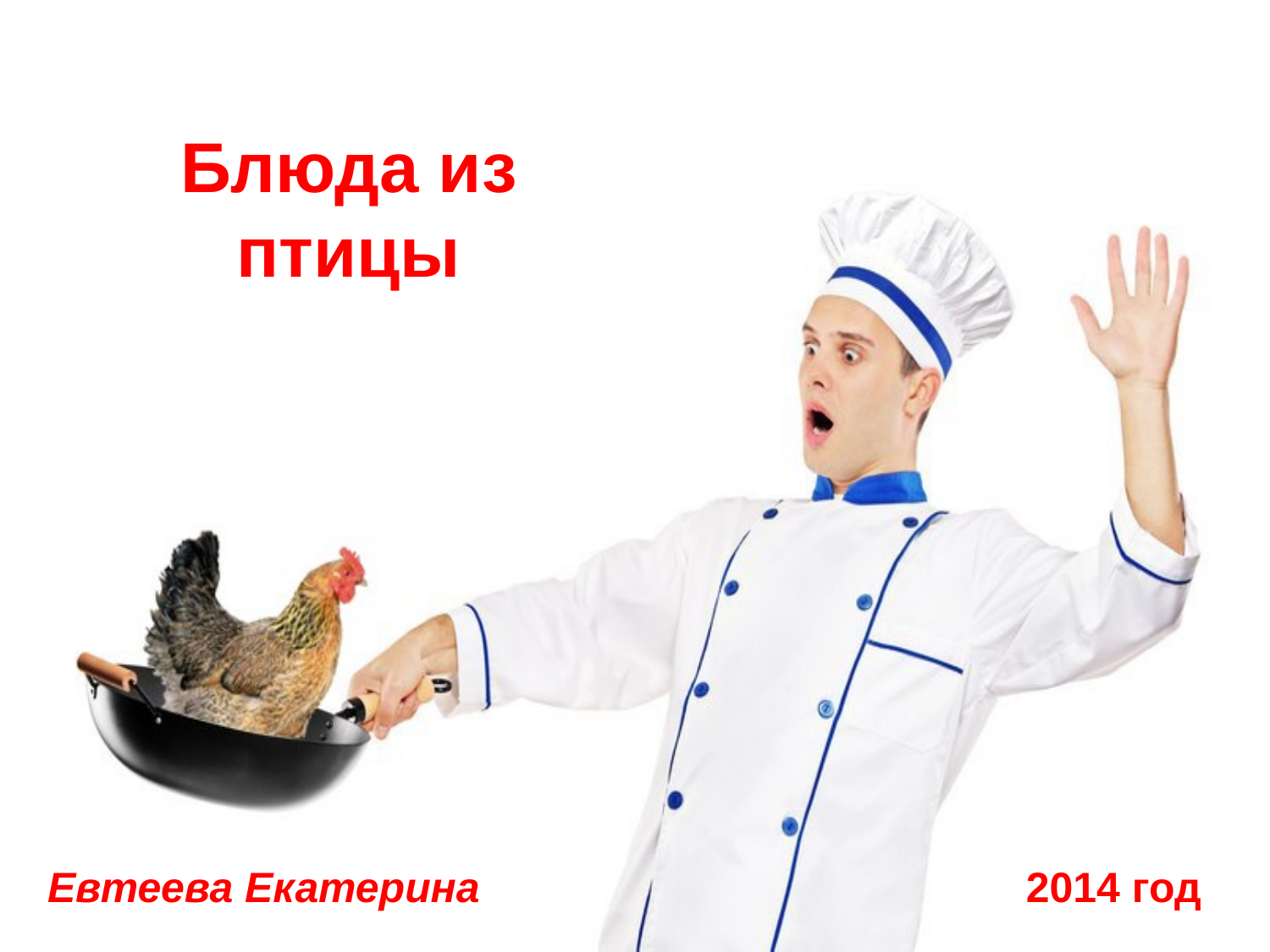

Блюда из птицы
Евтеева Екатерина
2014 год